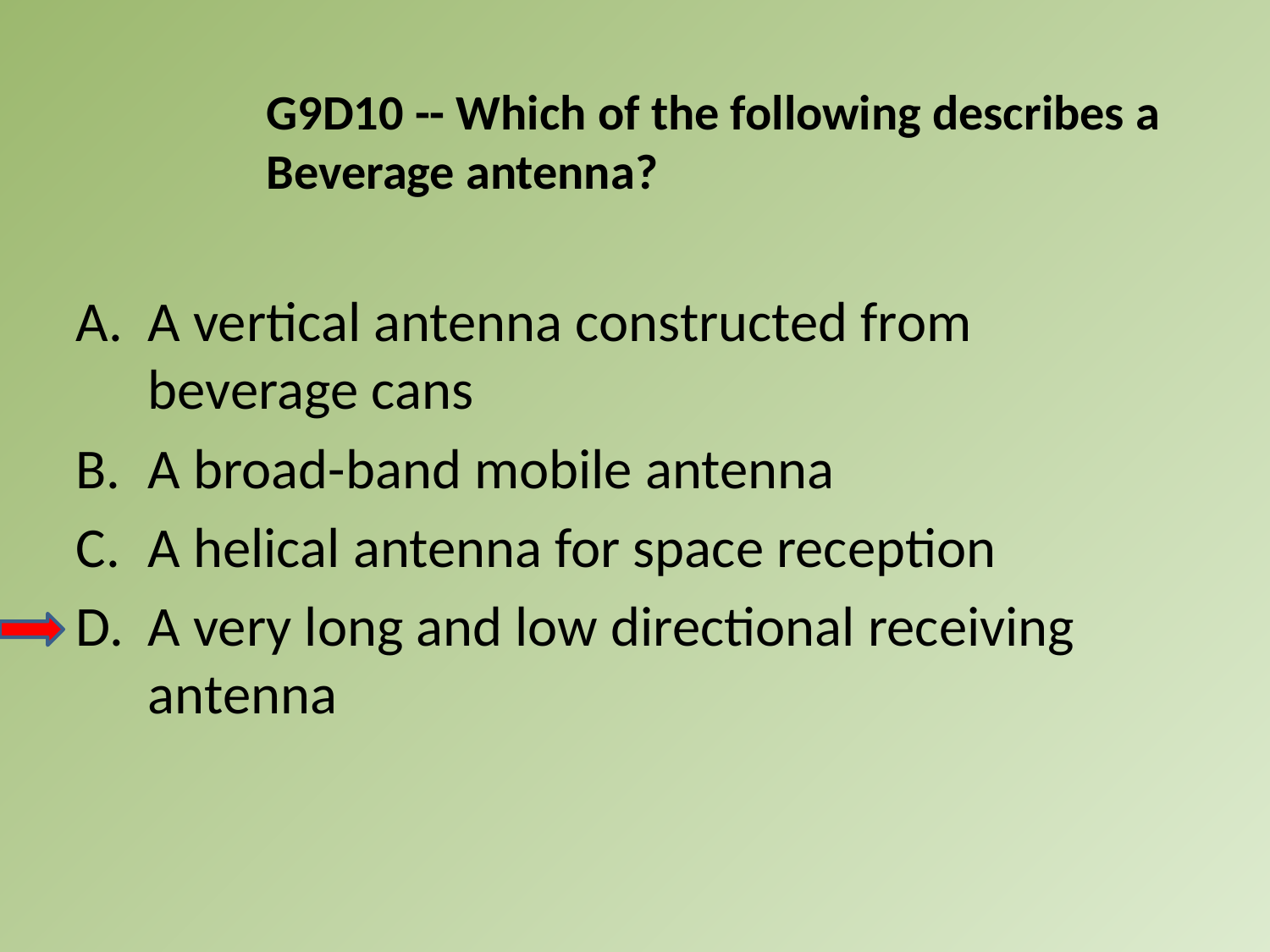

G9D10 -- Which of the following describes a Beverage antenna?
A.	A vertical antenna constructed from beverage cans
B.	A broad-band mobile antenna
C.	A helical antenna for space reception
D.	A very long and low directional receiving antenna